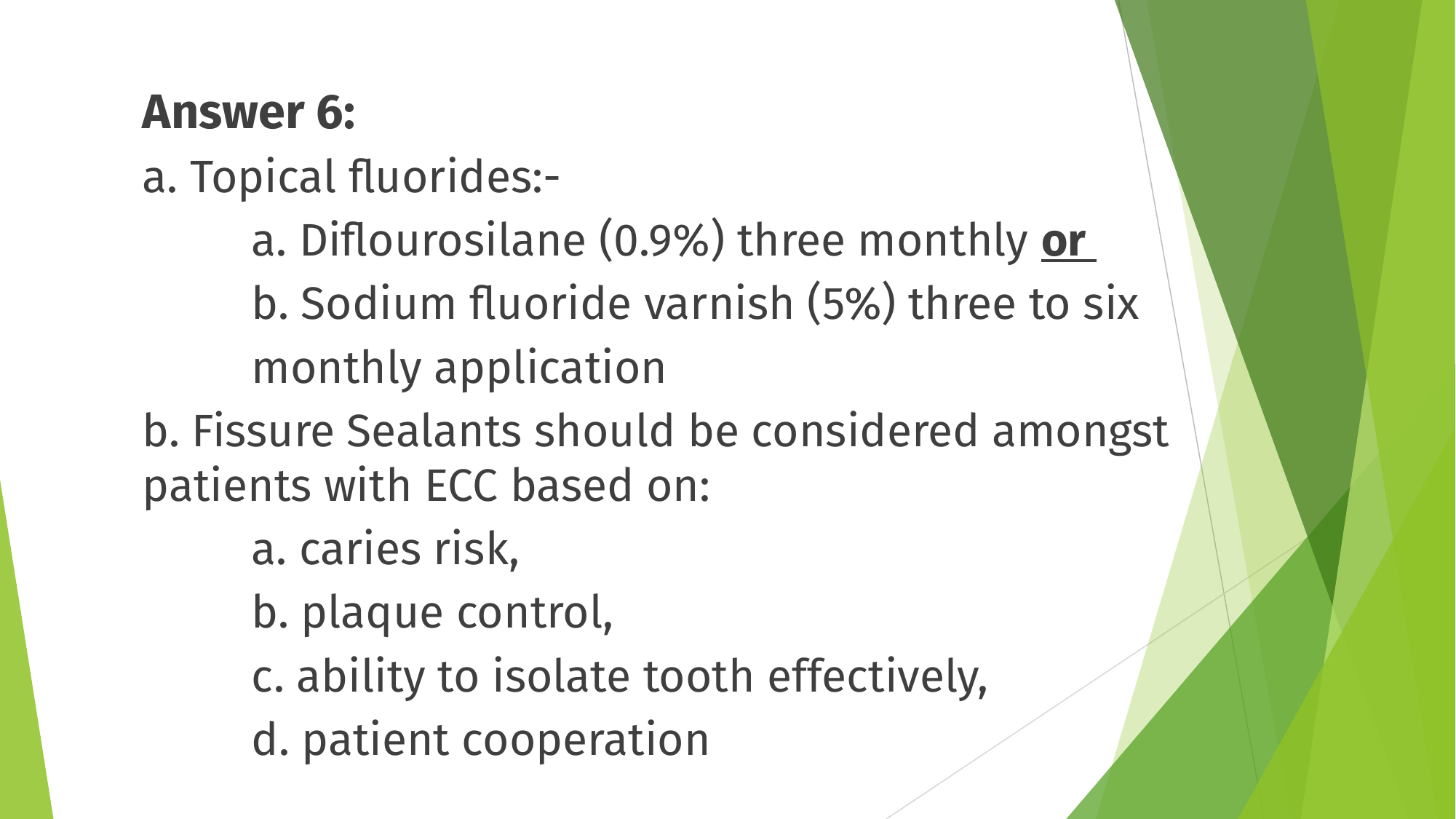

Answer 6:
a. Topical fluorides:-
	a. Diflourosilane (0.9%) three monthly or
	b. Sodium fluoride varnish (5%) three to six
monthly application
b. Fissure Sealants should be considered amongst patients with ECC based on:
	a. caries risk,
	b. plaque control,
	c. ability to isolate tooth effectively,
	d. patient cooperation